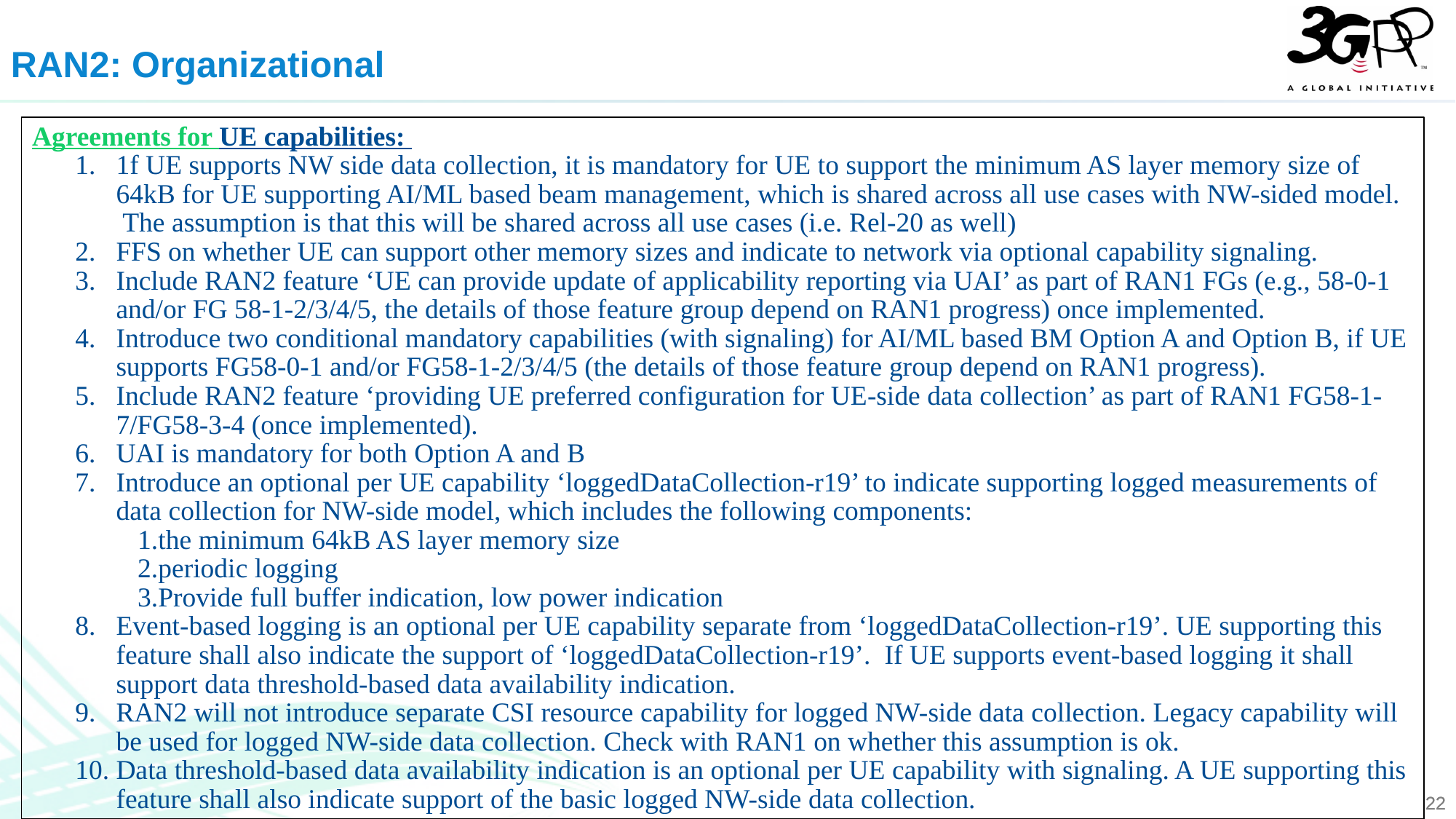

RAN2: Organizational
Agreements for UE capabilities:
1f UE supports NW side data collection, it is mandatory for UE to support the minimum AS layer memory size of 64kB for UE supporting AI/ML based beam management, which is shared across all use cases with NW-sided model.   The assumption is that this will be shared across all use cases (i.e. Rel-20 as well)
FFS on whether UE can support other memory sizes and indicate to network via optional capability signaling.
Include RAN2 feature ‘UE can provide update of applicability reporting via UAI’ as part of RAN1 FGs (e.g., 58-0-1 and/or FG 58-1-2/3/4/5, the details of those feature group depend on RAN1 progress) once implemented.
Introduce two conditional mandatory capabilities (with signaling) for AI/ML based BM Option A and Option B, if UE supports FG58-0-1 and/or FG58-1-2/3/4/5 (the details of those feature group depend on RAN1 progress).
Include RAN2 feature ‘providing UE preferred configuration for UE-side data collection’ as part of RAN1 FG58-1-7/FG58-3-4 (once implemented).
UAI is mandatory for both Option A and B
Introduce an optional per UE capability ‘loggedDataCollection-r19’ to indicate supporting logged measurements of data collection for NW-side model, which includes the following components:
1.the minimum 64kB AS layer memory size
2.periodic logging
3.Provide full buffer indication, low power indication
Event-based logging is an optional per UE capability separate from ‘loggedDataCollection-r19’. UE supporting this feature shall also indicate the support of ‘loggedDataCollection-r19’.  If UE supports event-based logging it shall support data threshold-based data availability indication.
RAN2 will not introduce separate CSI resource capability for logged NW-side data collection. Legacy capability will be used for logged NW-side data collection. Check with RAN1 on whether this assumption is ok.
Data threshold-based data availability indication is an optional per UE capability with signaling. A UE supporting this feature shall also indicate support of the basic logged NW-side data collection.